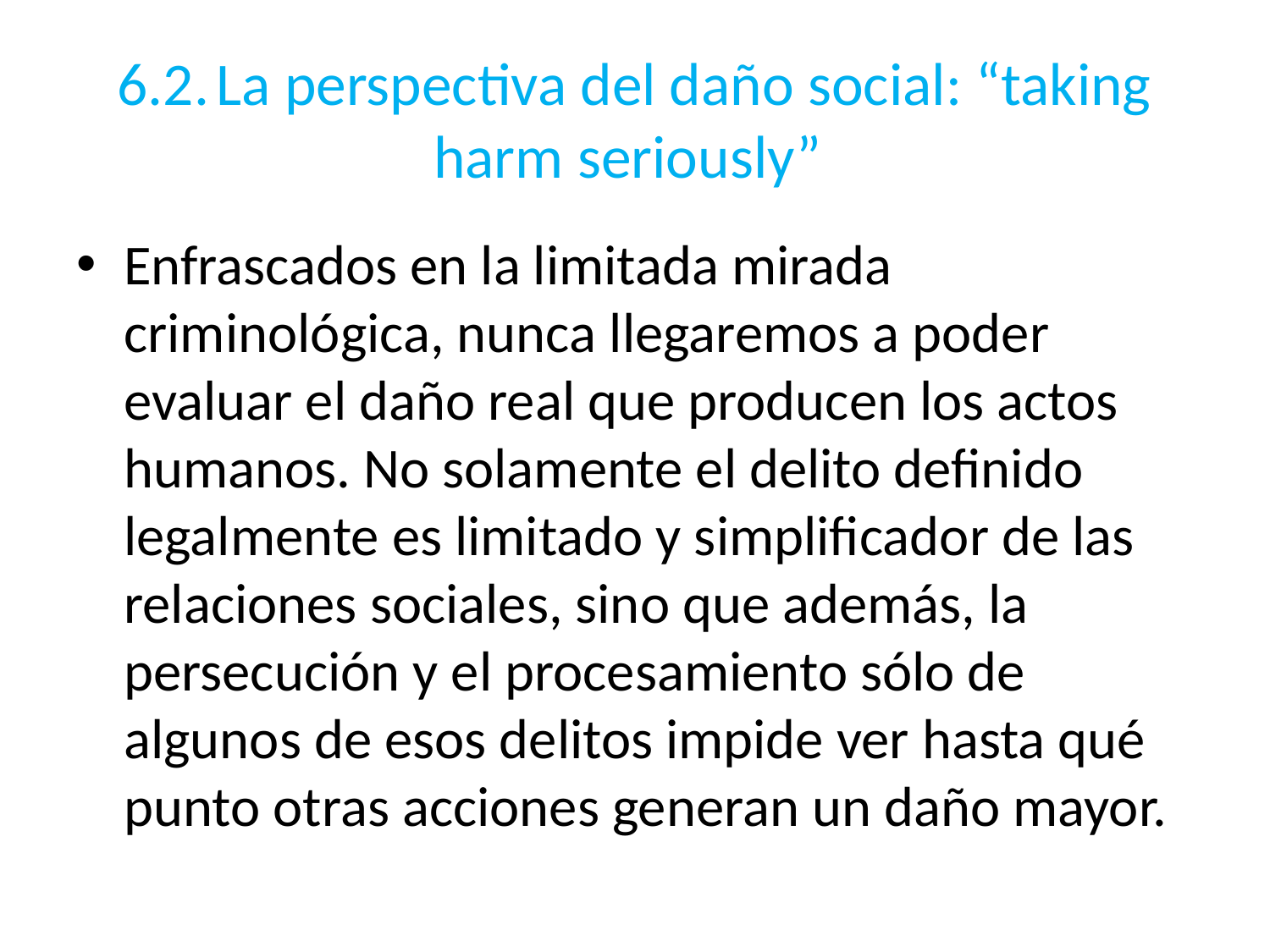

# 6.2.	La perspectiva del daño social: “taking harm seriously”
Enfrascados en la limitada mirada criminológica, nunca llegaremos a poder evaluar el daño real que producen los actos humanos. No solamente el delito definido legalmente es limitado y simplificador de las relaciones sociales, sino que además, la persecución y el procesamiento sólo de algunos de esos delitos impide ver hasta qué punto otras acciones generan un daño mayor.